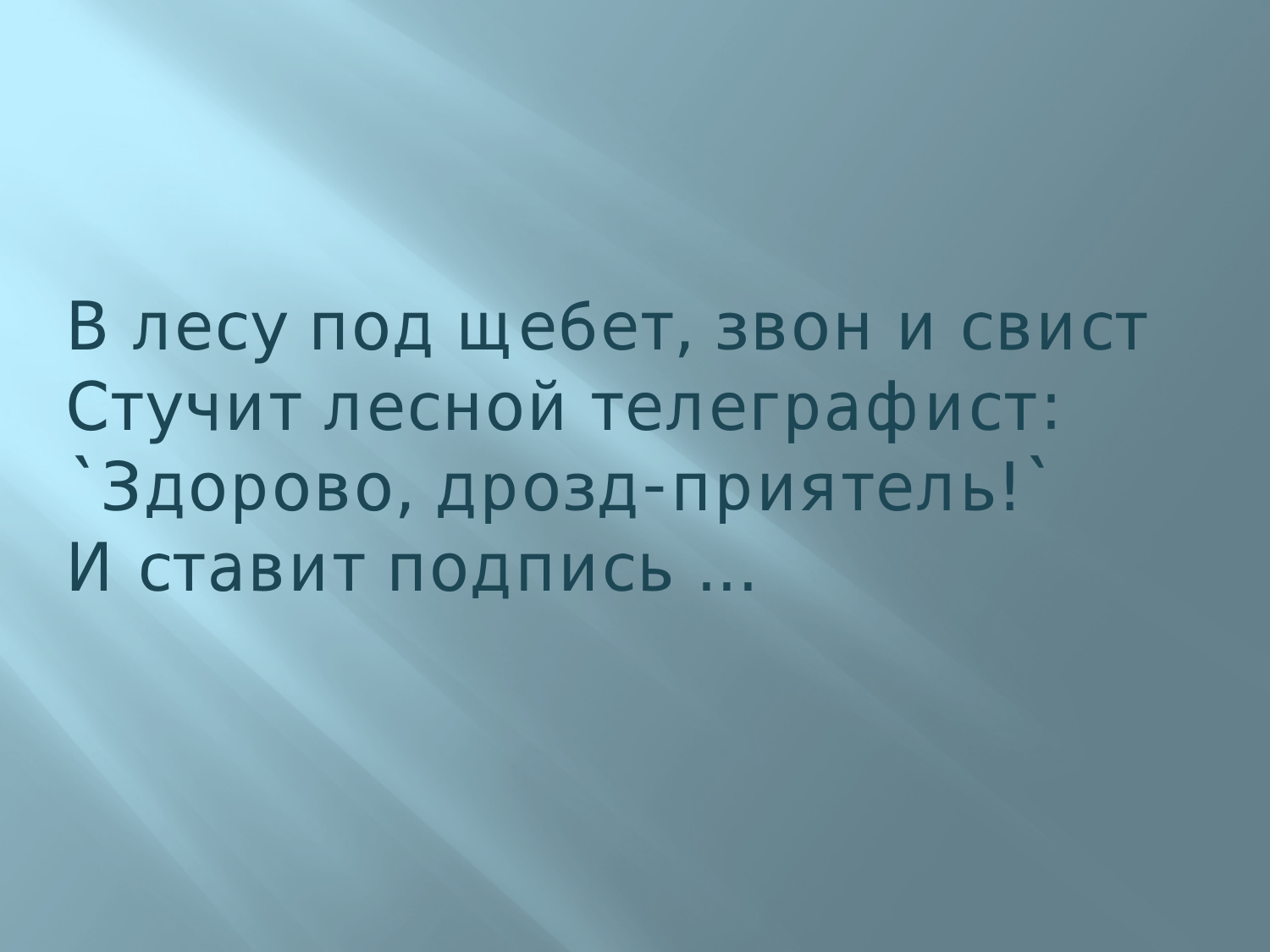

# В лесу под щебет, звон и свист Стучит лесной телеграфист: `Здорово, дрозд-приятель!` И ставит подпись ...